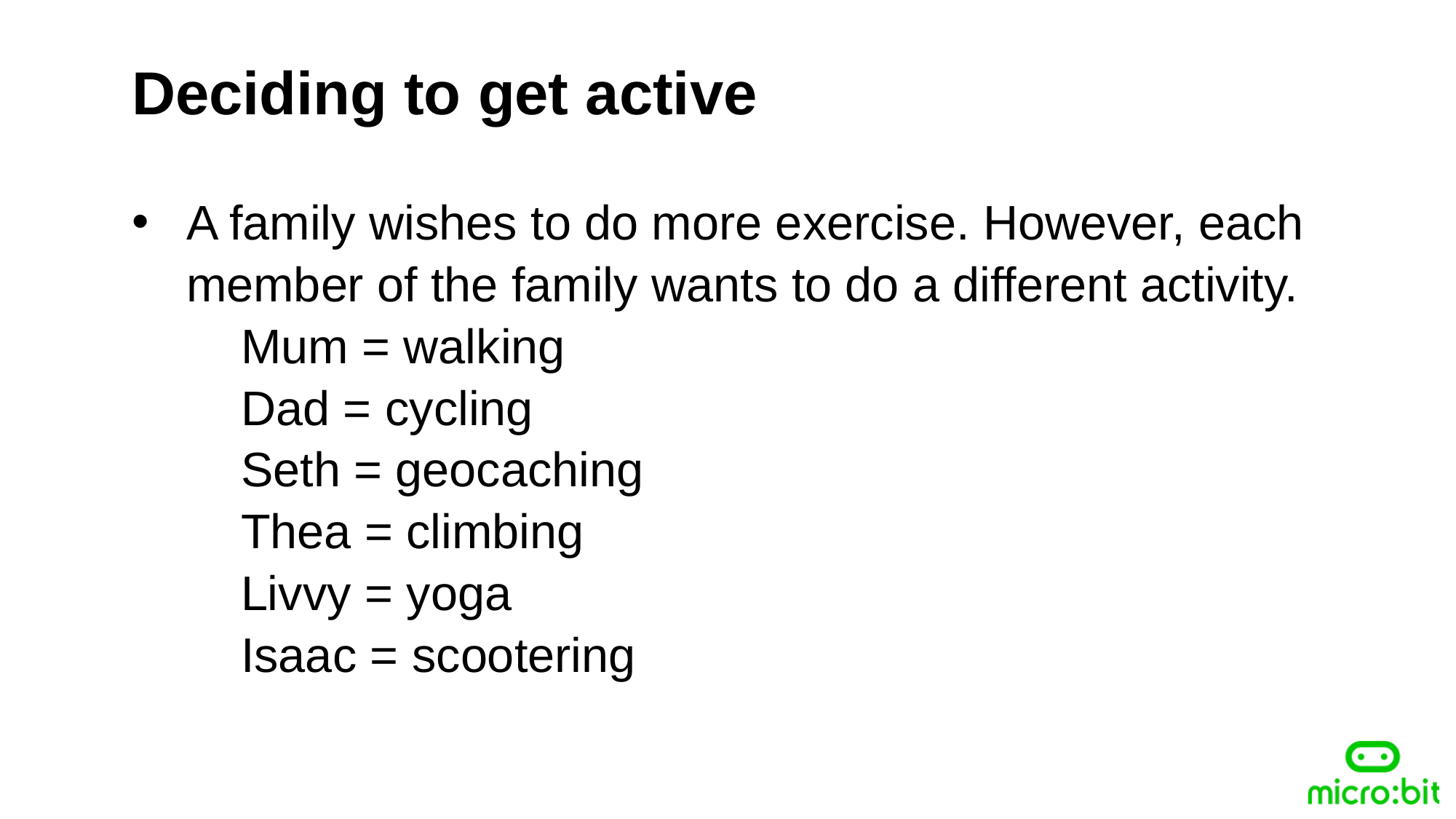

Deciding to get active

A family wishes to do more exercise. However, each member of the family wants to do a different activity.
	Mum = walking
	Dad = cycling
	Seth = geocaching
	Thea = climbing
	Livvy = yoga
	Isaac = scootering